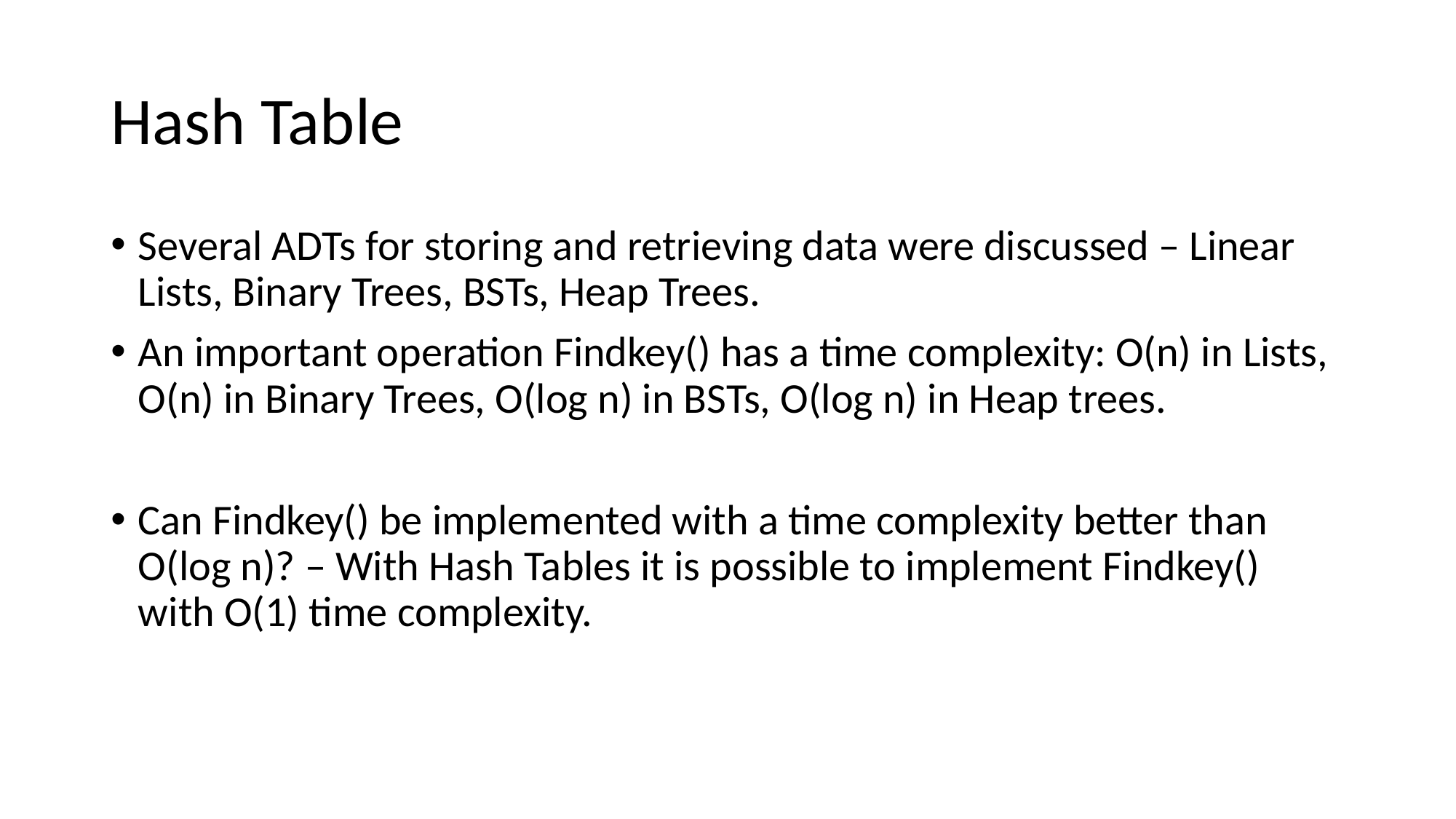

# Hash Table
Several ADTs for storing and retrieving data were discussed – Linear Lists, Binary Trees, BSTs, Heap Trees.
An important operation Findkey() has a time complexity: O(n) in Lists, O(n) in Binary Trees, O(log n) in BSTs, O(log n) in Heap trees.

Can Findkey() be implemented with a time complexity better than O(log n)? – With Hash Tables it is possible to implement Findkey() with O(1) time complexity.